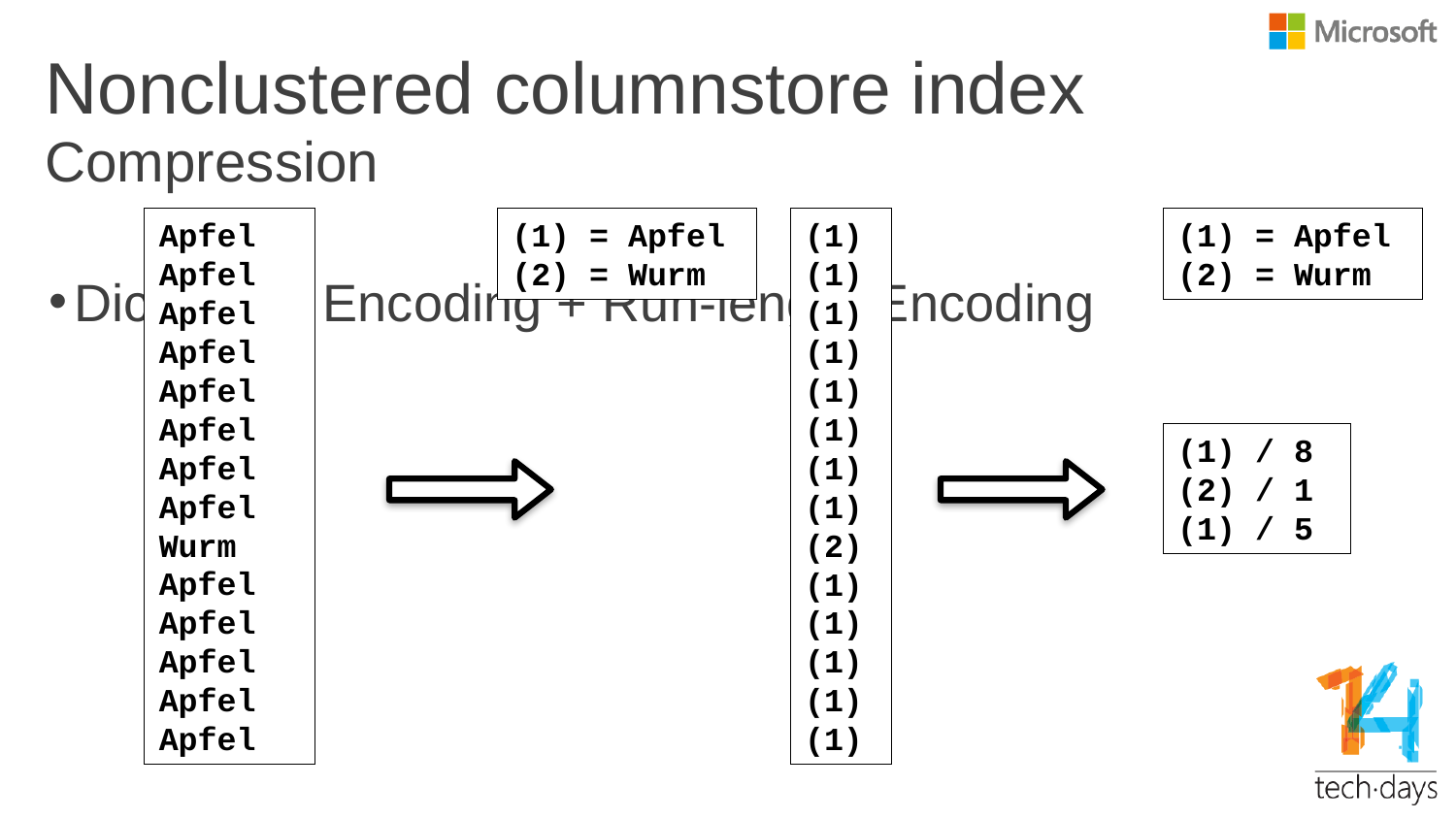

# Nonclustered columnstore index
Compression
Apfel
Apfel
Apfel
Apfel
Apfel
Apfel
Apfel
Apfel
Wurm
Apfel
Apfel
Apfel
Apfel
Apfel
(1) = Apfel
(2) = Wurm
(1) = Apfel
(2) = Wurm
(1)
(1)
(1)
(1)
(1)
(1)
(1)
(1)
(2)
(1)
(1)
(1)
(1)
(1)
Dictionary Encoding + Run-length Encoding
(1) / 8
(2) / 1
(1) / 5